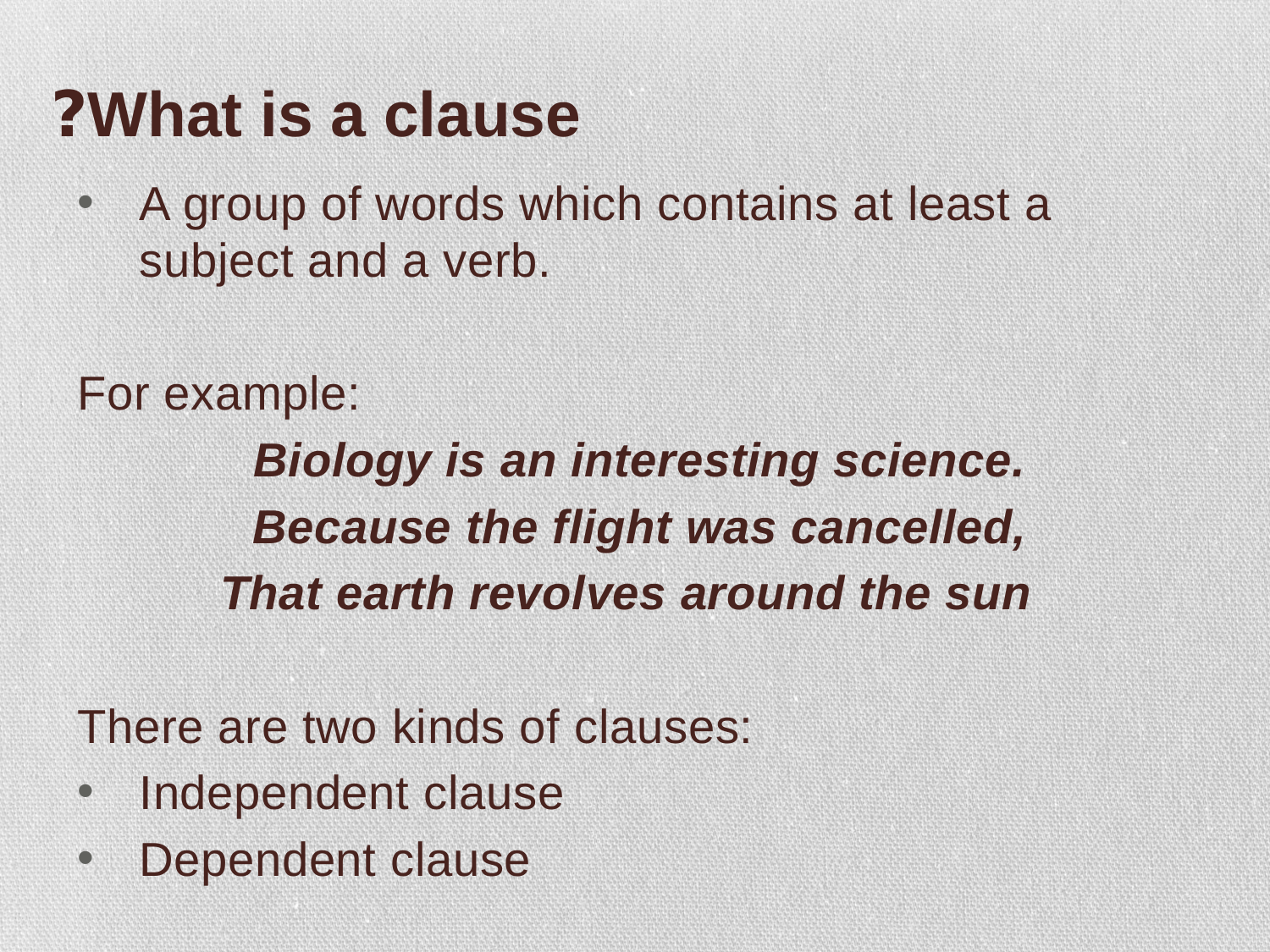

# What is a clause?
A group of words which contains at least a subject and a verb.

For example:
Biology is an interesting science.
Because the flight was cancelled,
That earth revolves around the sun

There are two kinds of clauses:
Independent clause
Dependent clause
Eman Al-Katheery